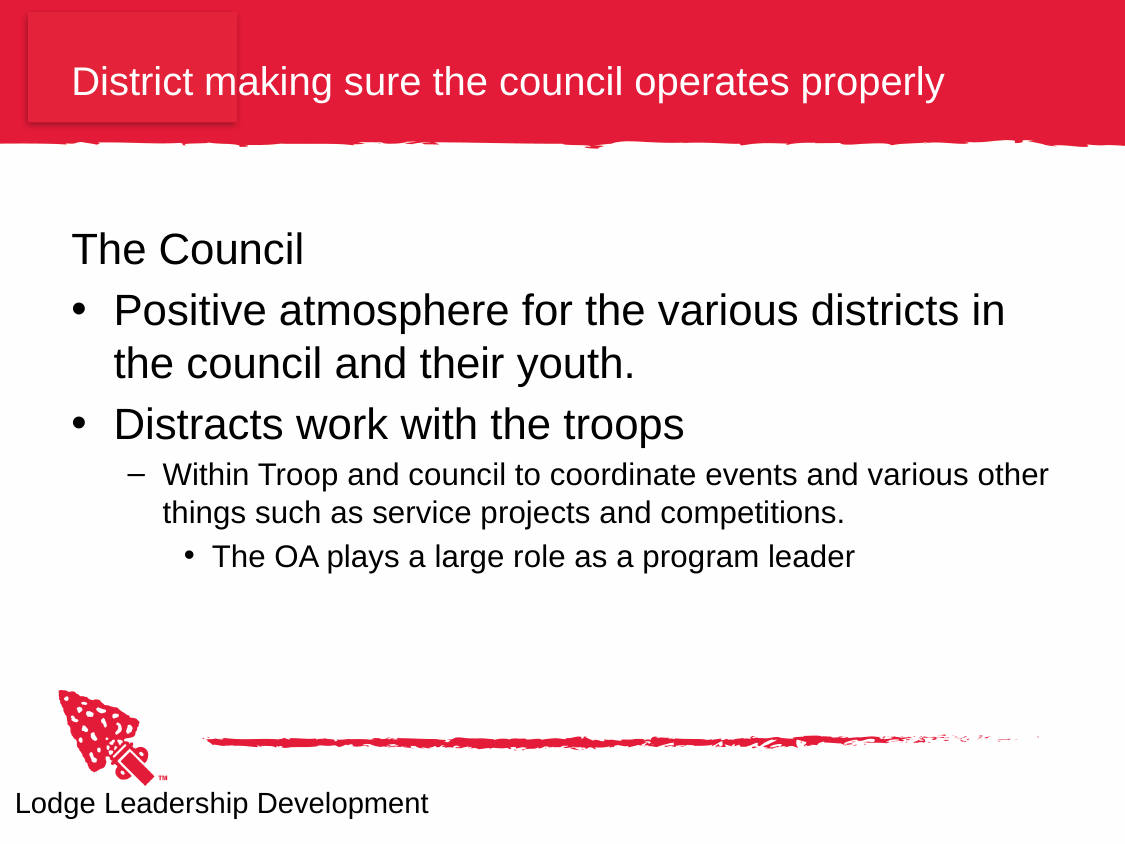

# District making sure the council operates properly
The Council
Positive atmosphere for the various districts in the council and their youth.
Distracts work with the troops
Within Troop and council to coordinate events and various other things such as service projects and competitions.
The OA plays a large role as a program leader

Lodge Leadership Development